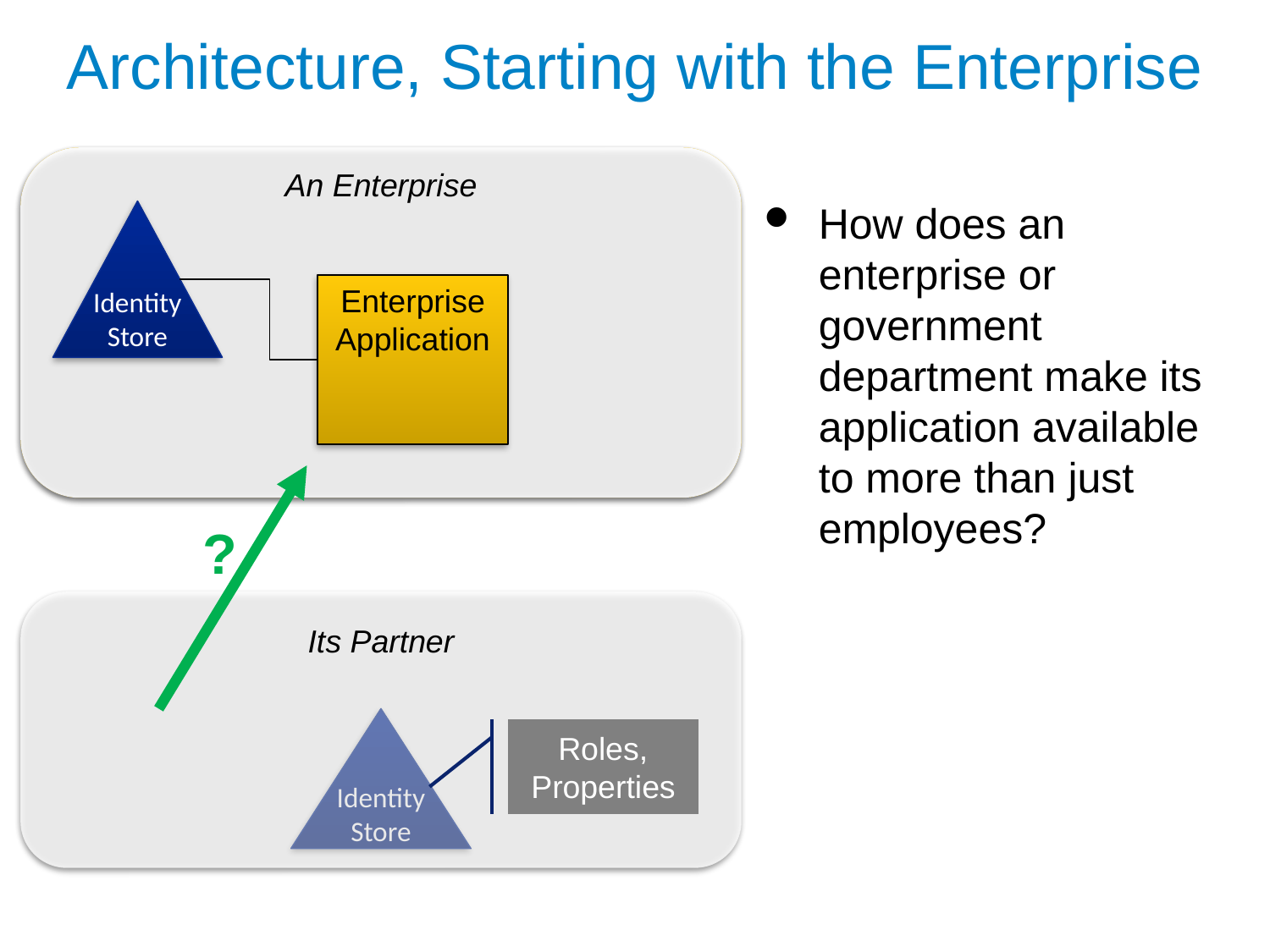

# Architecture, Starting with the Enterprise
Microsoft Services Identity Backbone

An Enterprise
How does an enterprise or government department make its application available to more than just employees?
Identity
Store
Enterprise
Application
?

Its Partner
Identity
Store
Roles,
Properties